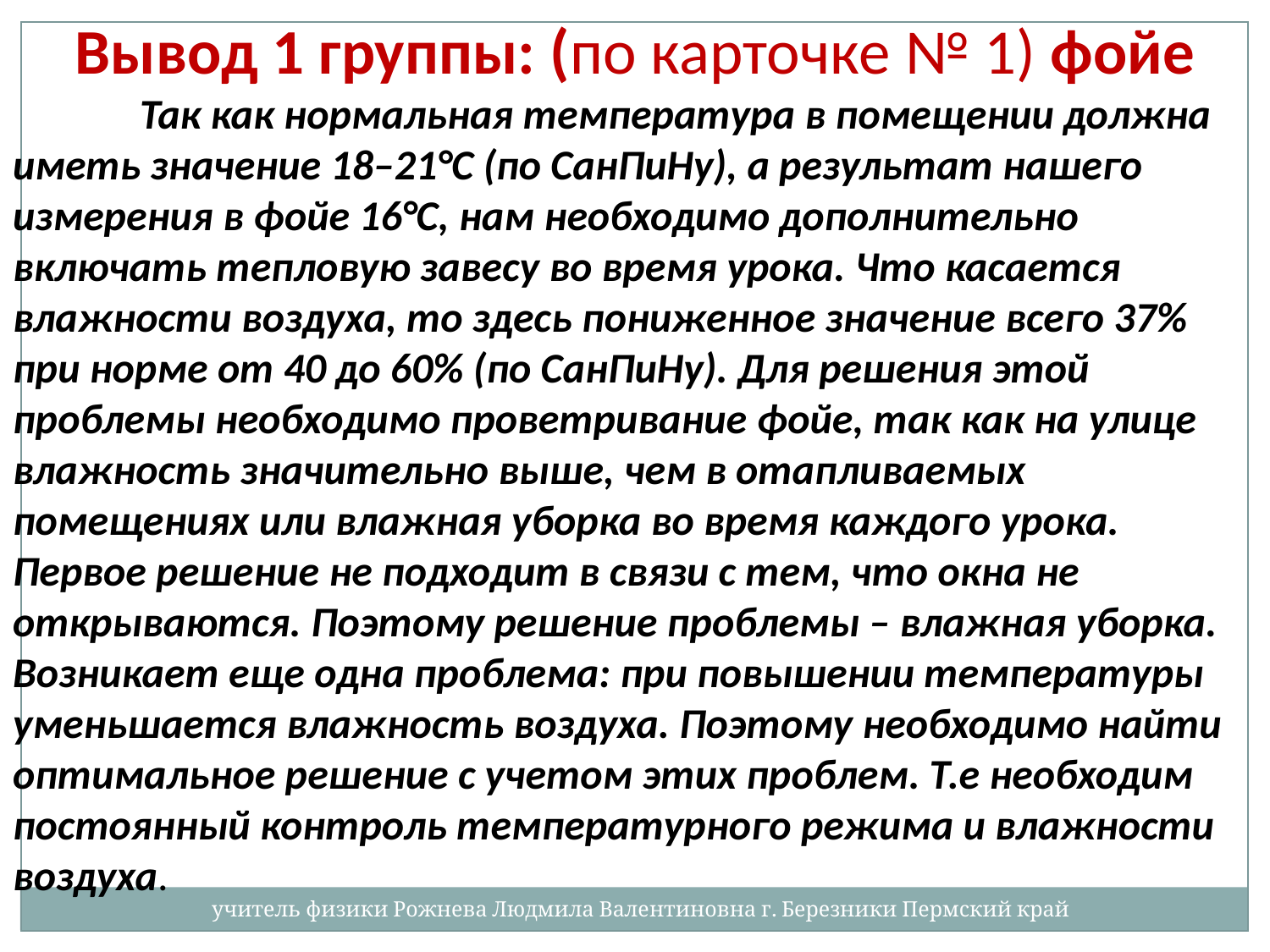

Вывод 1 группы: (по карточке № 1) фойе
	Так как нормальная температура в помещении должна иметь значение 18–21°С (по СанПиНу), а результат нашего измерения в фойе 16°С, нам необходимо дополнительно включать тепловую завесу во время урока. Что касается влажности воздуха, то здесь пониженное значение всего 37% при норме от 40 до 60% (по СанПиНу). Для решения этой проблемы необходимо проветривание фойе, так как на улице влажность значительно выше, чем в отапливаемых помещениях или влажная уборка во время каждого урока. Первое решение не подходит в связи с тем, что окна не открываются. Поэтому решение проблемы – влажная уборка. Возникает еще одна проблема: при повышении температуры уменьшается влажность воздуха. Поэтому необходимо найти оптимальное решение с учетом этих проблем. Т.е необходим постоянный контроль температурного режима и влажности воздуха.
учитель физики Рожнева Людмила Валентиновна г. Березники Пермский край